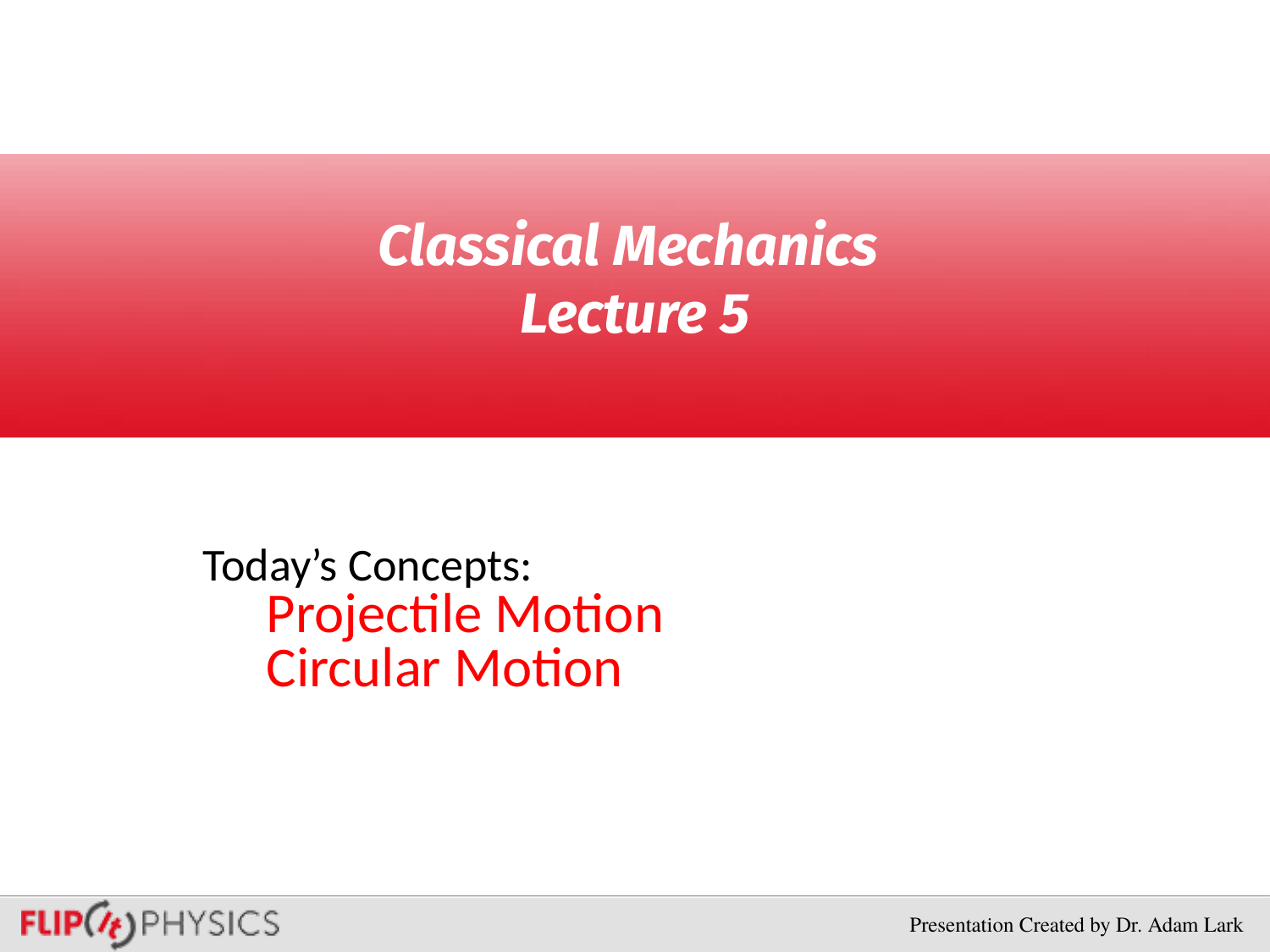

# Classical Mechanics Lecture 5
Today’s Concepts:
Projectile Motion
Circular Motion

Presentation Created by Dr. Adam Lark